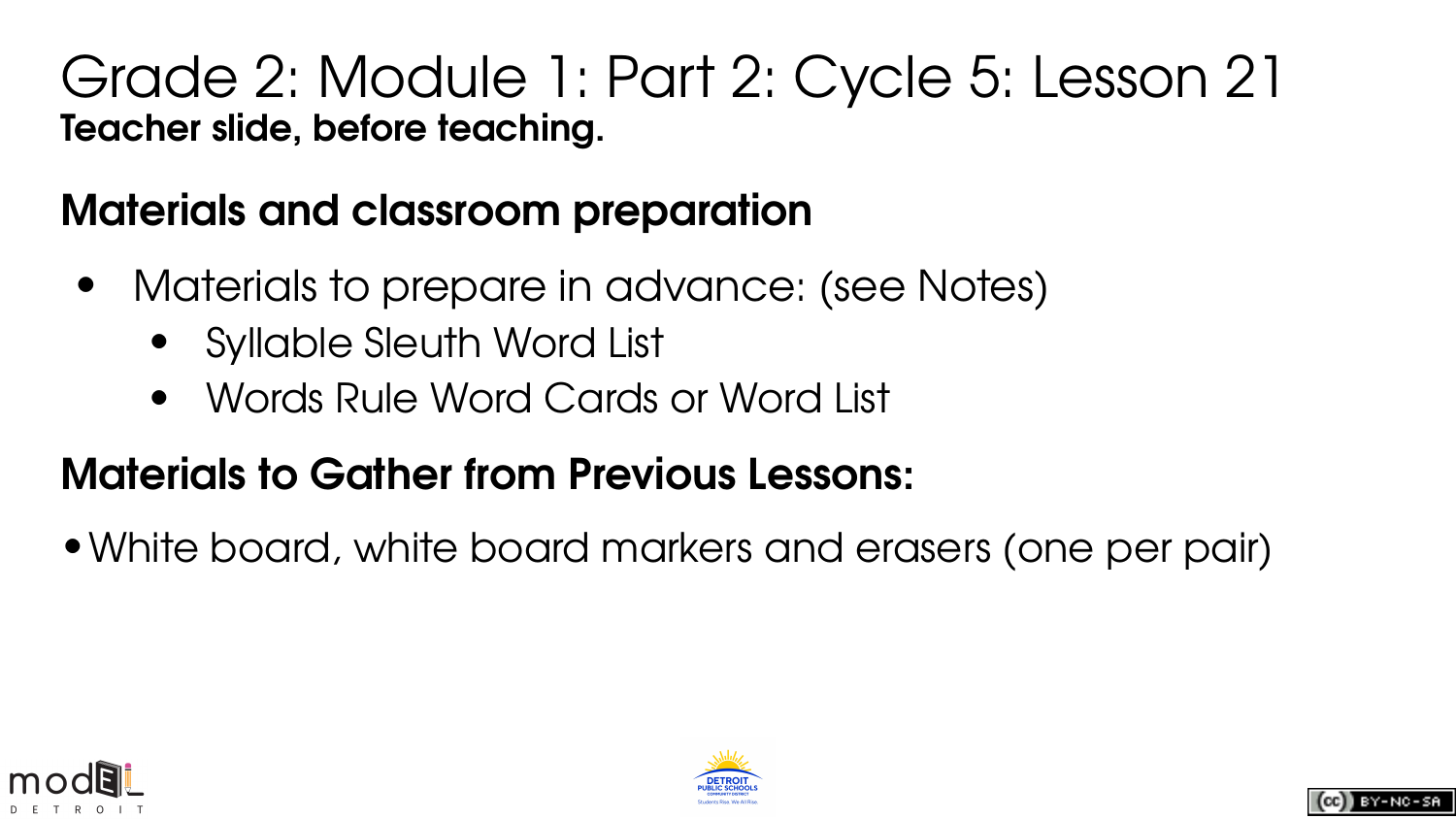

# Grade 2: Module 1: Part 2: Cycle 5: Lesson 21
Teacher slide, before teaching.
Materials and classroom preparation
Materials to prepare in advance: (see Notes)
Syllable Sleuth Word List
Words Rule Word Cards or Word List
Materials to Gather from Previous Lessons:
White board, white board markers and erasers (one per pair)